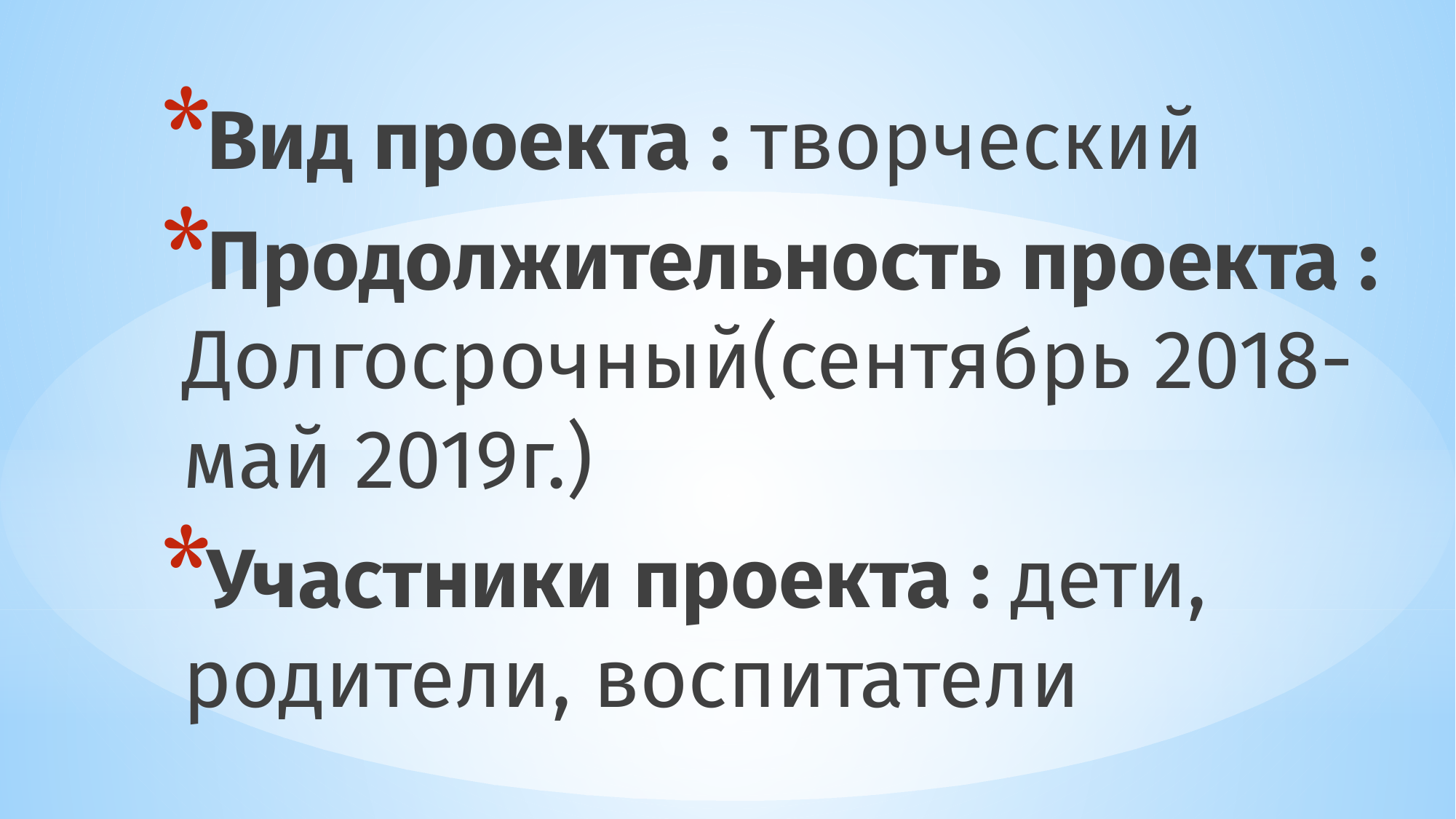

Вид проекта : творческий
Продолжительность проекта : Долгосрочный(сентябрь 2018-май 2019г.)
Участники проекта : дети, родители, воспитатели